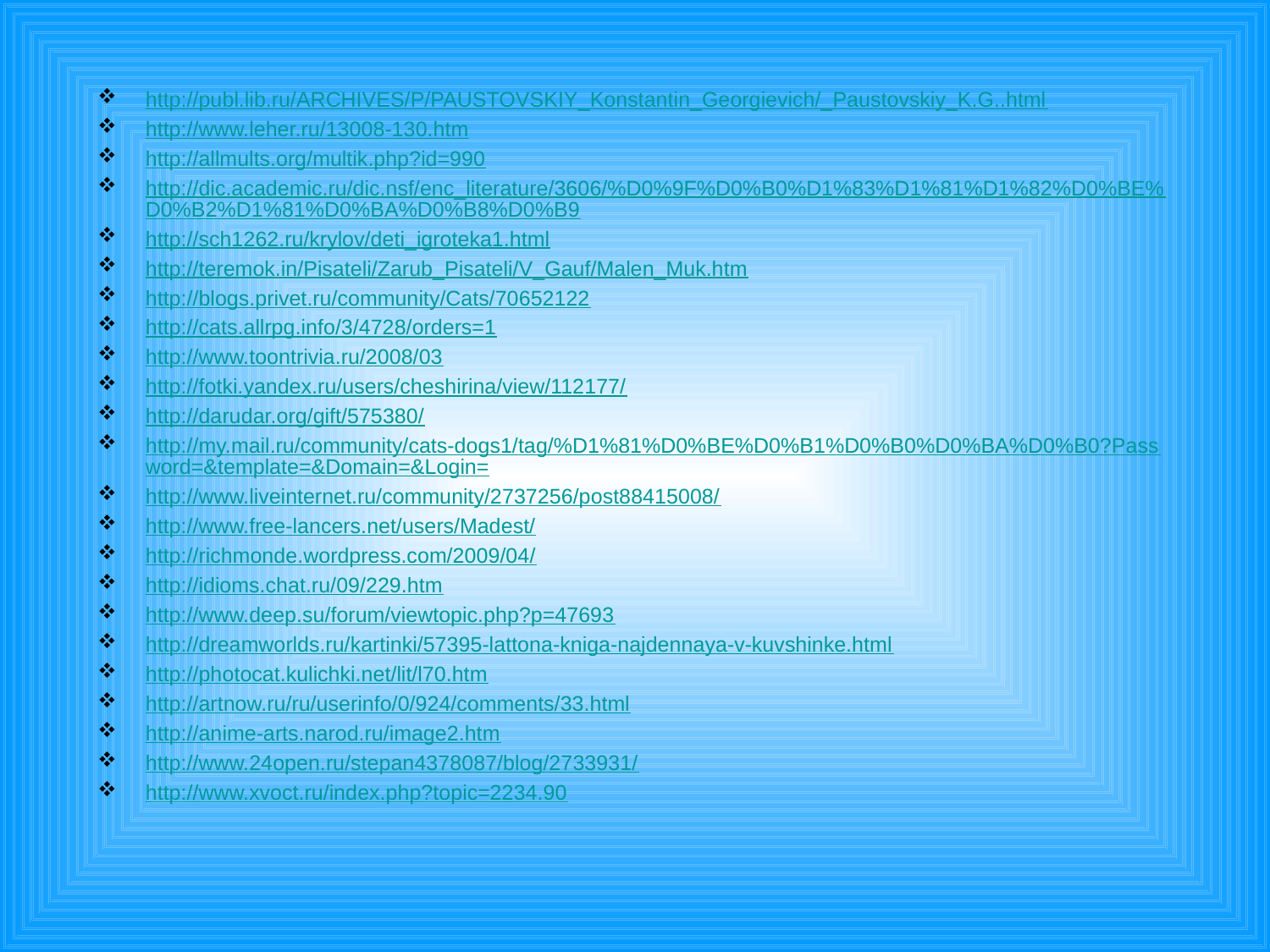

http://publ.lib.ru/ARCHIVES/P/PAUSTOVSKIY_Konstantin_Georgievich/_Paustovskiy_K.G..html
http://www.leher.ru/13008-130.htm
http://allmults.org/multik.php?id=990
http://dic.academic.ru/dic.nsf/enc_literature/3606/%D0%9F%D0%B0%D1%83%D1%81%D1%82%D0%BE%D0%B2%D1%81%D0%BA%D0%B8%D0%B9
http://sch1262.ru/krylov/deti_igroteka1.html
http://teremok.in/Pisateli/Zarub_Pisateli/V_Gauf/Malen_Muk.htm
http://blogs.privet.ru/community/Cats/70652122
http://cats.allrpg.info/3/4728/orders=1
http://www.toontrivia.ru/2008/03
http://fotki.yandex.ru/users/cheshirina/view/112177/
http://darudar.org/gift/575380/
http://my.mail.ru/community/cats-dogs1/tag/%D1%81%D0%BE%D0%B1%D0%B0%D0%BA%D0%B0?Password=&template=&Domain=&Login=
http://www.liveinternet.ru/community/2737256/post88415008/
http://www.free-lancers.net/users/Madest/
http://richmonde.wordpress.com/2009/04/
http://idioms.chat.ru/09/229.htm
http://www.deep.su/forum/viewtopic.php?p=47693
http://dreamworlds.ru/kartinki/57395-lattona-kniga-najdennaya-v-kuvshinke.html
http://photocat.kulichki.net/lit/l70.htm
http://artnow.ru/ru/userinfo/0/924/comments/33.html
http://anime-arts.narod.ru/image2.htm
http://www.24open.ru/stepan4378087/blog/2733931/
http://www.xvoct.ru/index.php?topic=2234.90